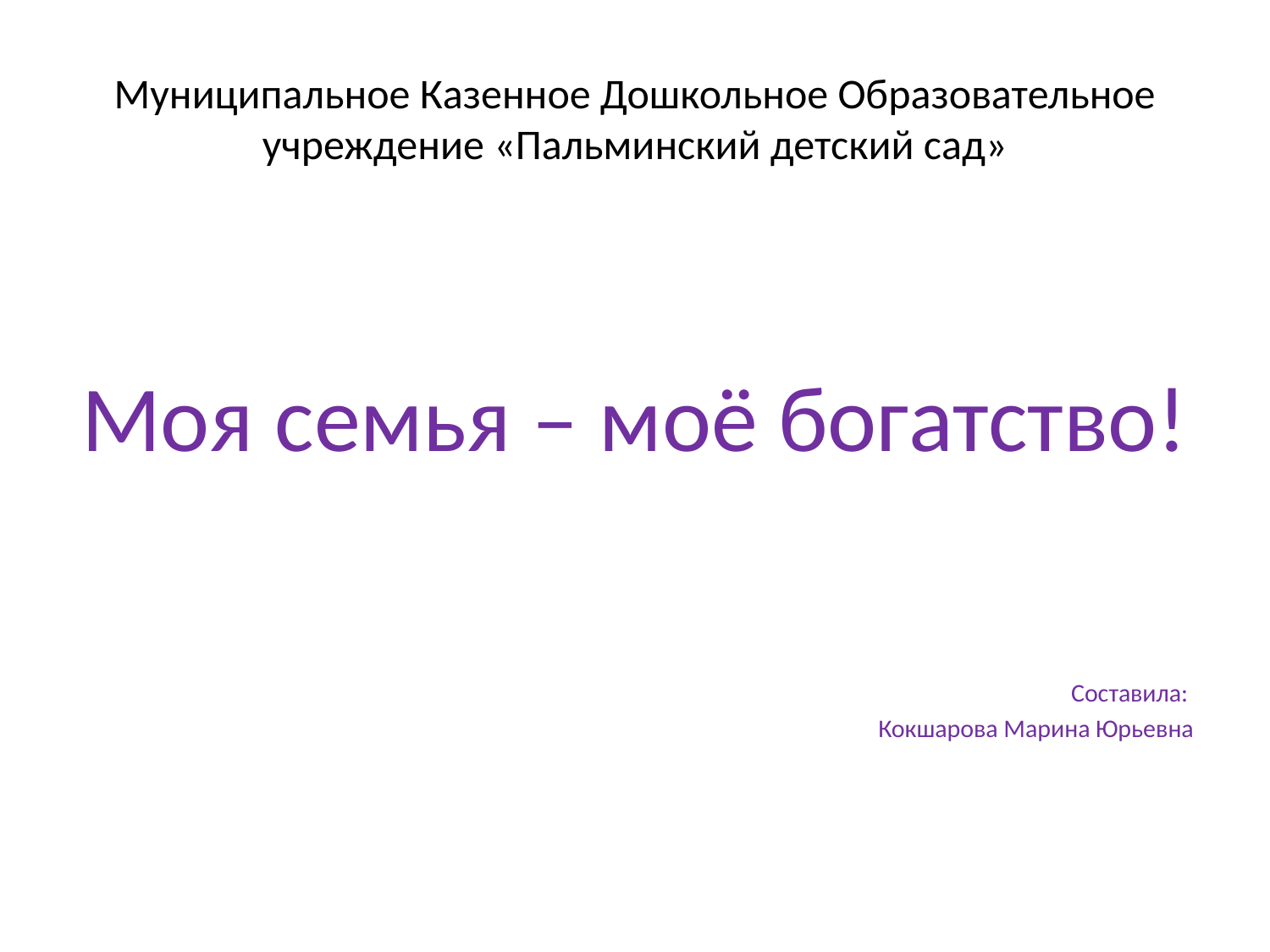

# Муниципальное Казенное Дошкольное Образовательное учреждение «Пальминский детский сад»

Моя семья – моё богатство!

Составила:
Кокшарова Марина Юрьевна